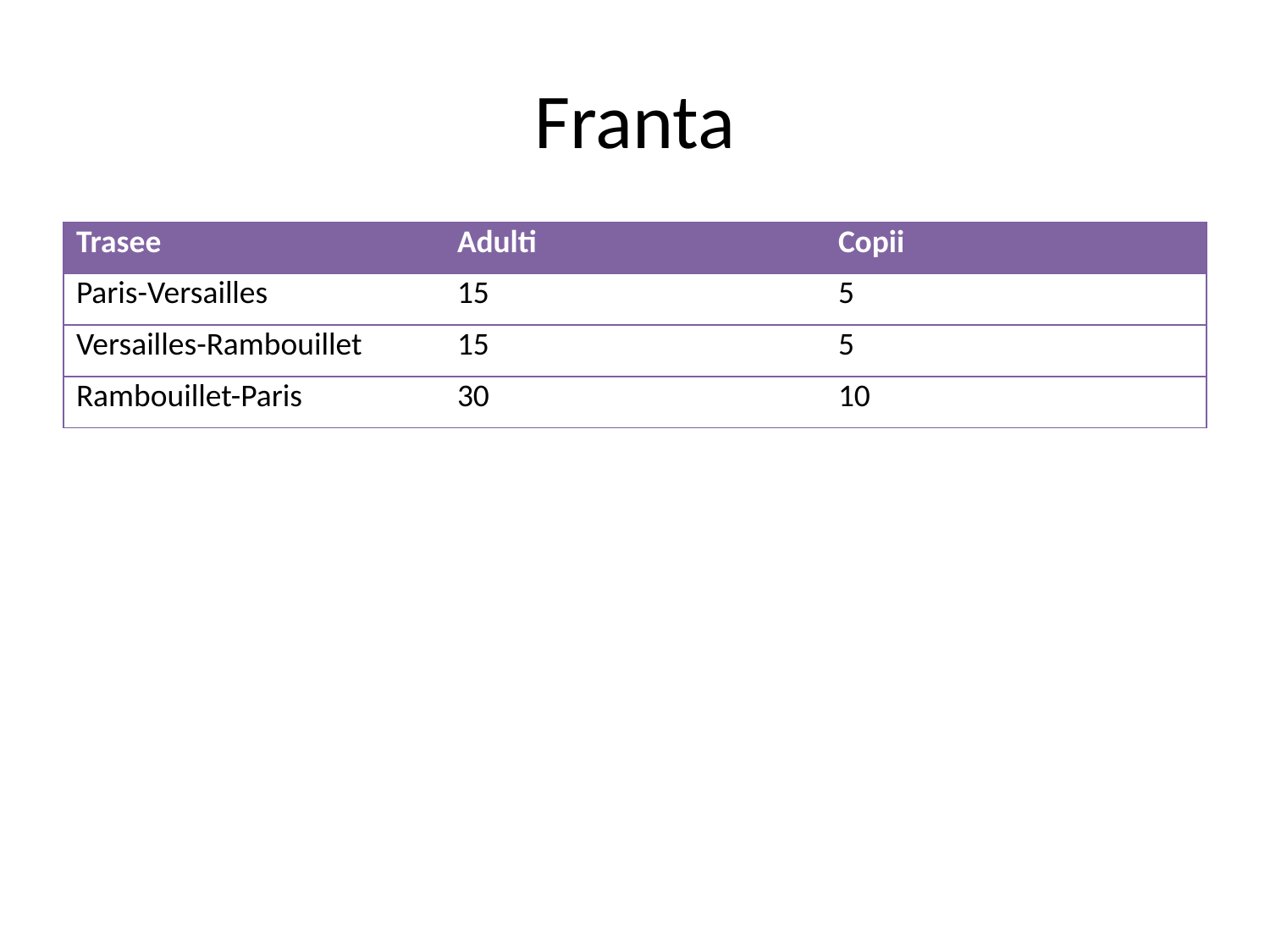

# Franta
| Trasee | Adulti | Copii |
| --- | --- | --- |
| Paris-Versailles | 15 | 5 |
| Versailles-Rambouillet | 15 | 5 |
| Rambouillet-Paris | 30 | 10 |